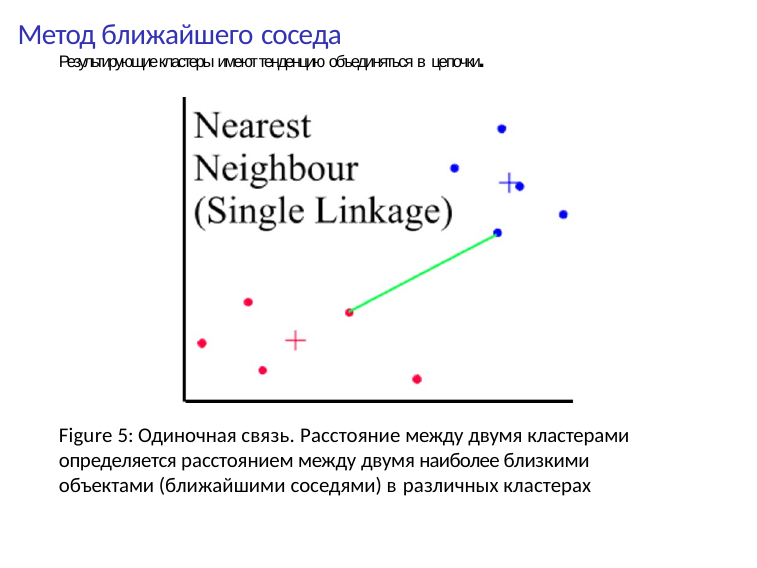

# Метод ближайшего соседа
Результирующие кластеры имеют тенденцию объединяться в цепочки.

Figure 5: Одиночная связь. Расстояние между двумя кластерами  определяется расстоянием между двумя наиболее близкими  объектами (ближайшими соседями) в различных кластерах